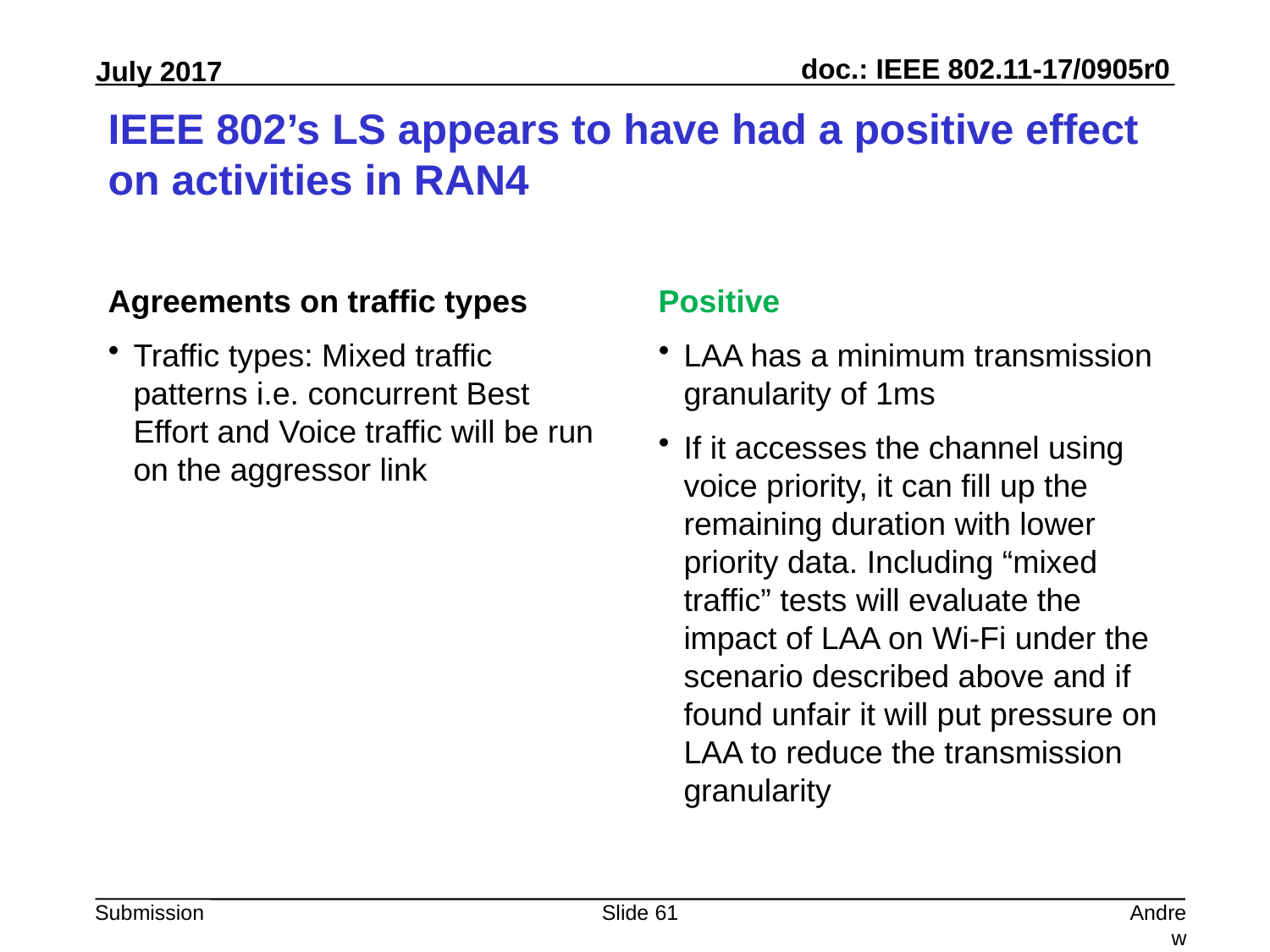

# IEEE 802’s LS appears to have had a positive effect on activities in RAN4
Agreements on traffic types
Traffic types: Mixed traffic patterns i.e. concurrent Best Effort and Voice traffic will be run on the aggressor link
Positive
LAA has a minimum transmission granularity of 1ms
If it accesses the channel using voice priority, it can fill up the remaining duration with lower priority data. Including “mixed traffic” tests will evaluate the impact of LAA on Wi-Fi under the scenario described above and if found unfair it will put pressure on LAA to reduce the transmission granularity
Slide 61
Andrew Myles, Cisco